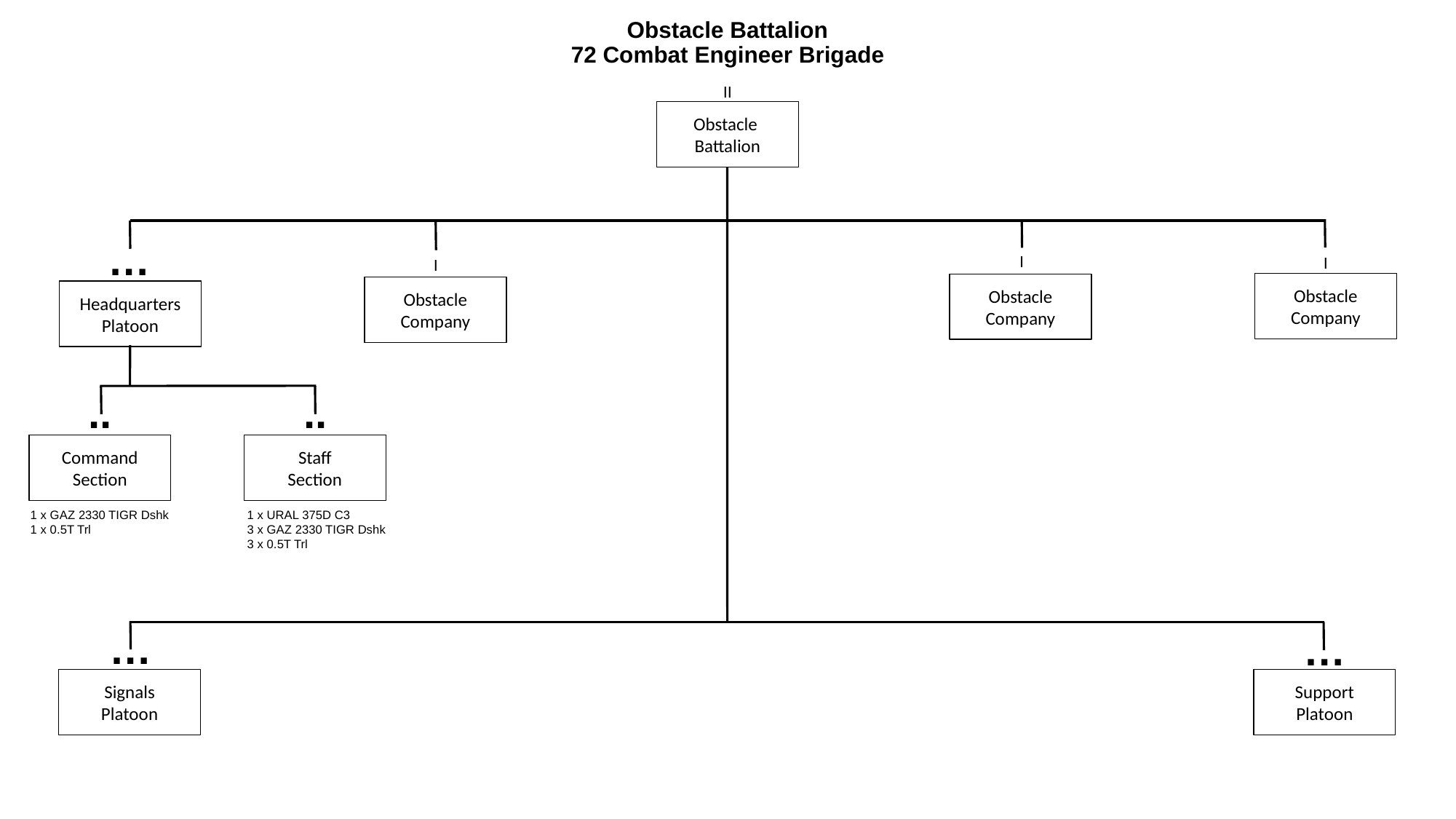

# Obstacle Battalion 72 Combat Engineer Brigade
II
Obstacle
Battalion
…
I
I
I
Obstacle
Company
Obstacle
Company
Obstacle
Company
Headquarters
Platoon
..
..
Command
Section
Staff
Section
1 x GAZ 2330 TIGR Dshk
1 x 0.5T Trl
1 x URAL 375D C3
3 x GAZ 2330 TIGR Dshk
3 x 0.5T Trl
…
…
Signals
Platoon
Support
Platoon